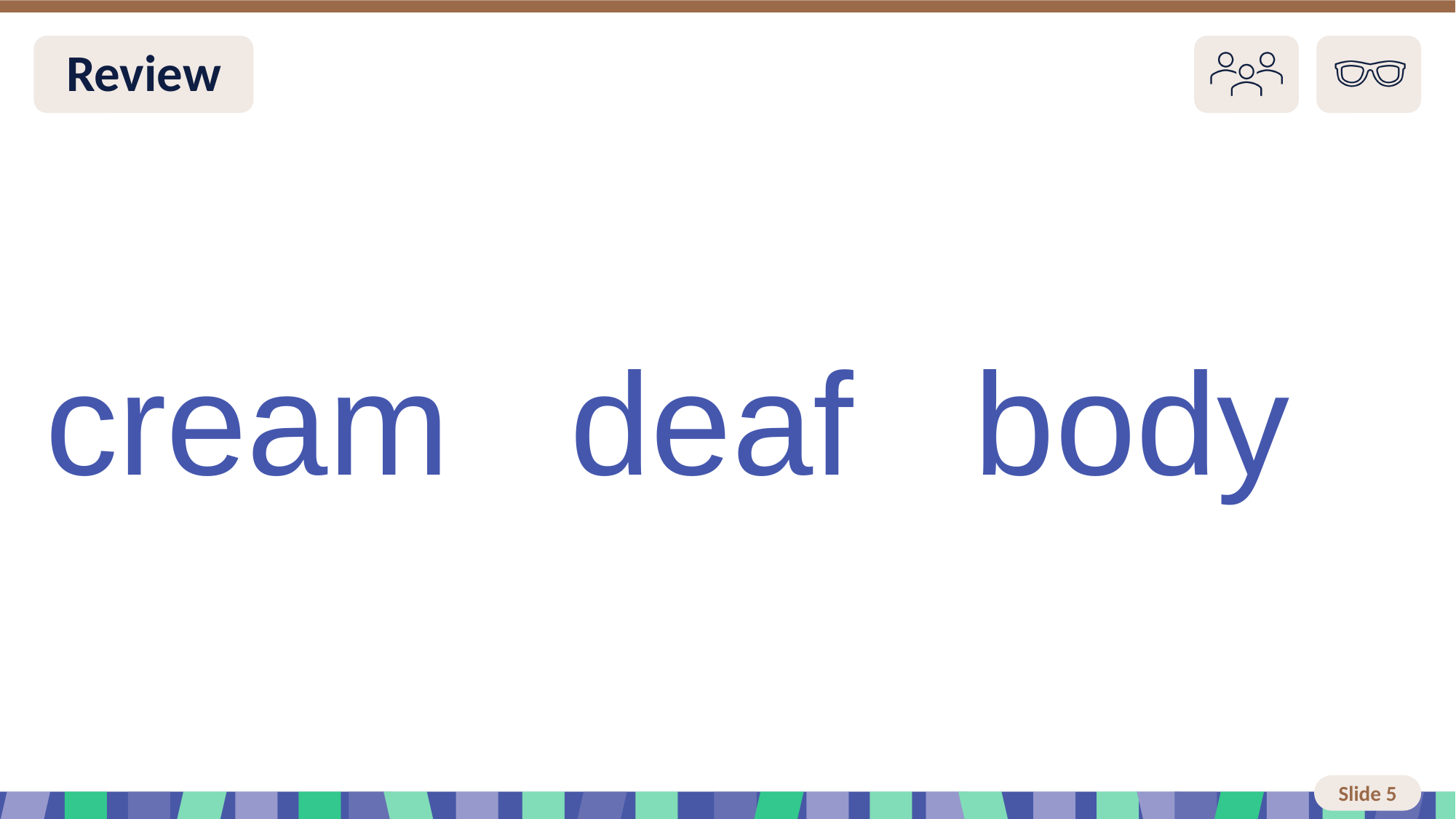

Slide 5 Review You do
cream   deaf   body